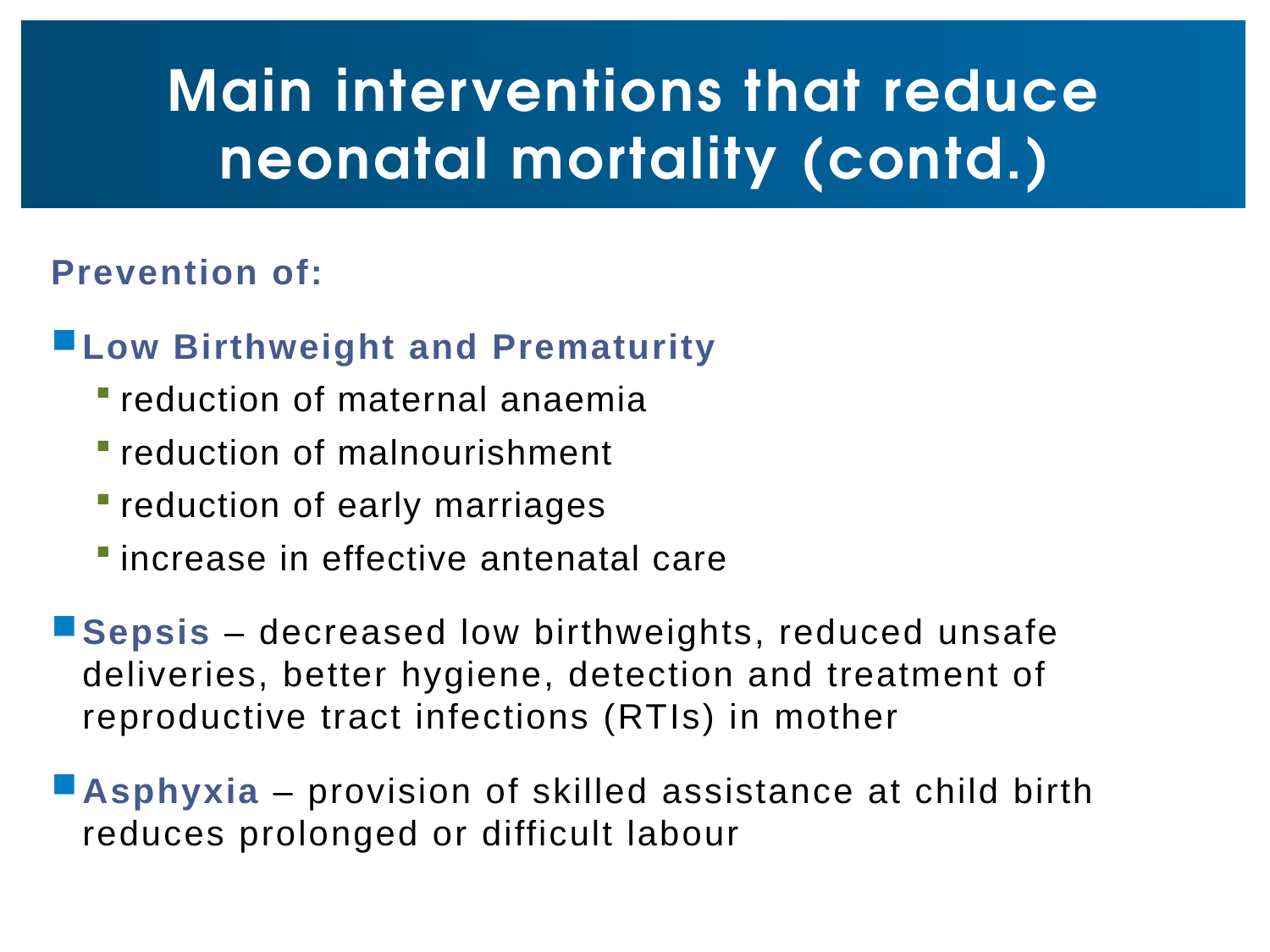

# Main interventions that reduce neonatal mortality (contd.)
Prevention of:
Low Birthweight and Prematurity
reduction of maternal anaemia
reduction of malnourishment
reduction of early marriages
increase in effective antenatal care
Sepsis – decreased low birthweights, reduced unsafe deliveries, better hygiene, detection and treatment of reproductive tract infections (RTIs) in mother
Asphyxia – provision of skilled assistance at child birth reduces prolonged or difficult labour